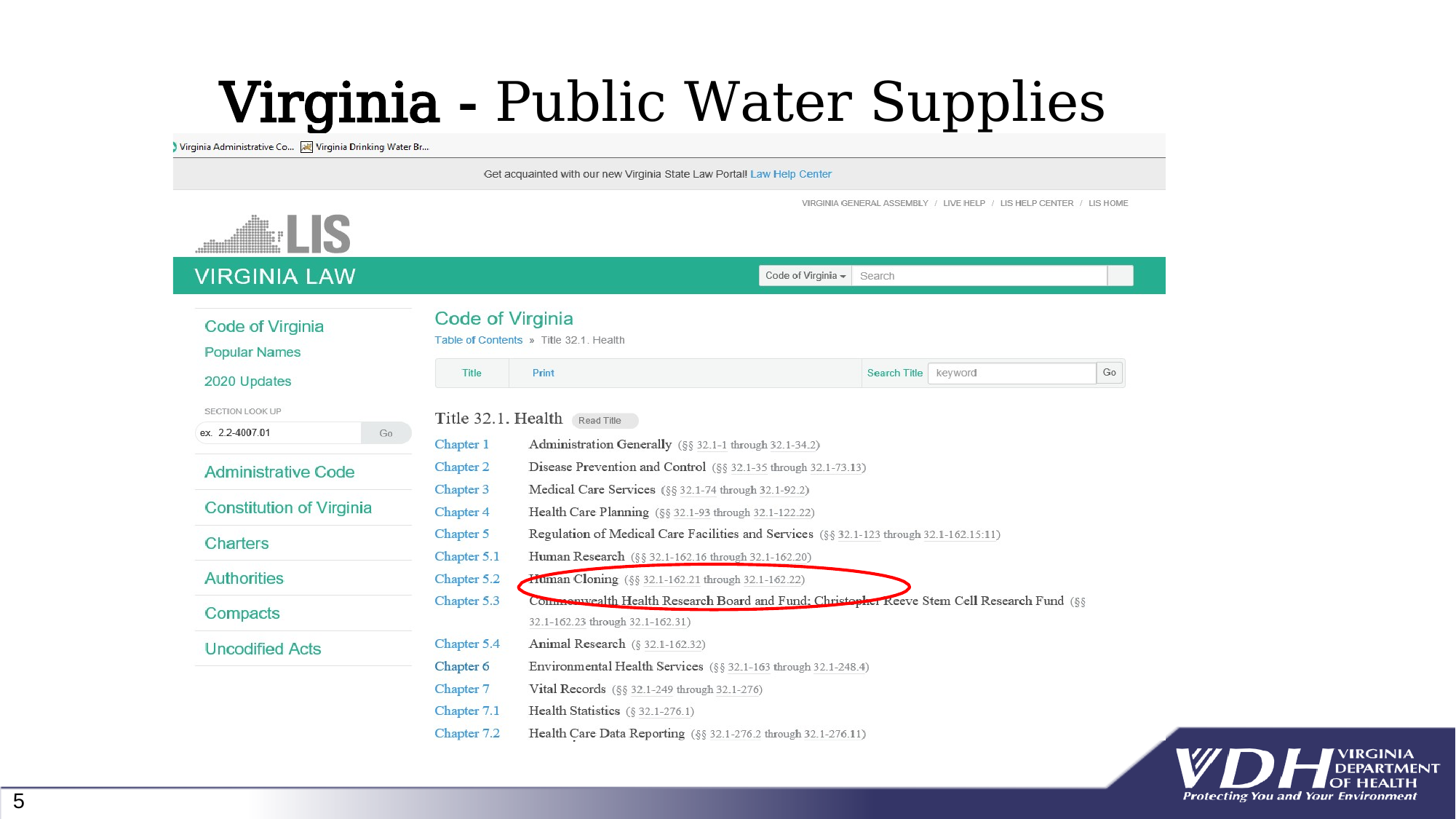

# Virginia - Public Water Supplies Law

https://law.lis.virginia.gov/vacode/title32.1/
5